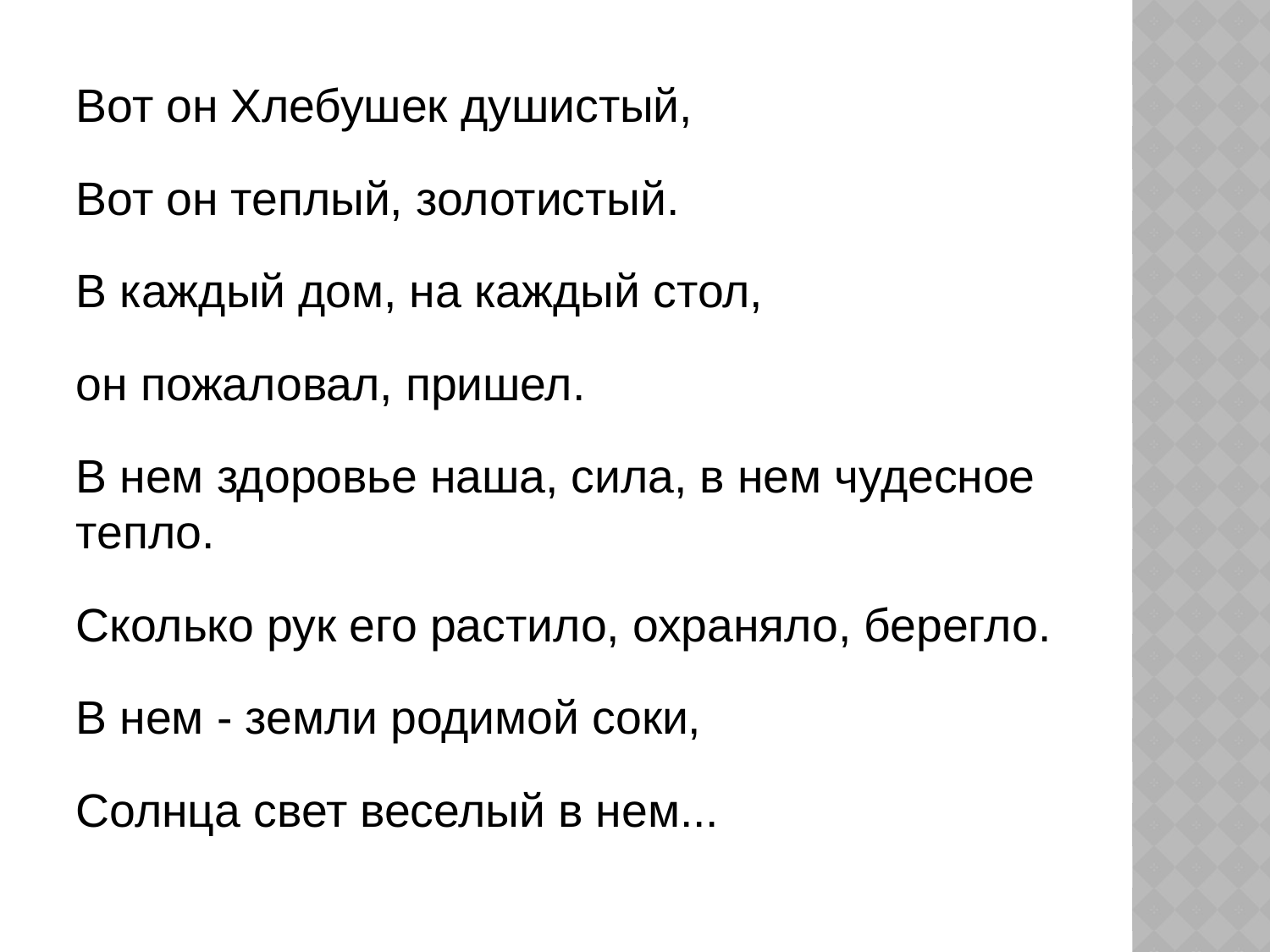

Вот он Хлебушек душистый,
Вот он теплый, золотистый.
В каждый дом, на каждый стол,
он пожаловал, пришел.
В нем здоровье наша, сила, в нем чудесное тепло.
Сколько рук его растило, охраняло, берегло.
В нем - земли родимой соки,
Солнца свет веселый в нем...